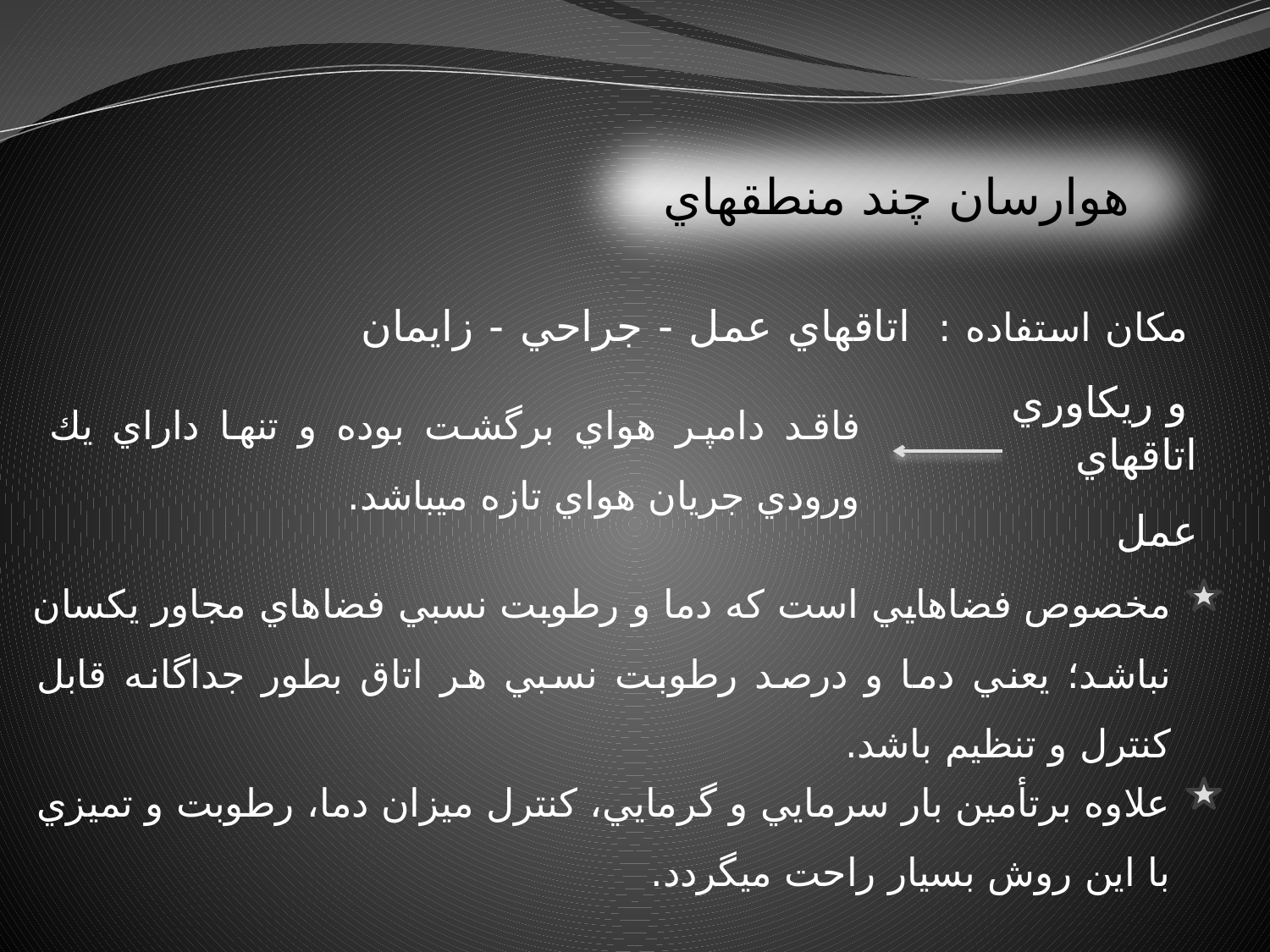

هوارسان چند منطقه‏اي
مكان استفاده :  اتاق‏هاي عمل - جراحي - زايمان و ريكاوري
فاقد دامپر هواي برگشت بوده و تنها داراي يك ورودي جريان هواي تازه مي‏باشد.
اتاق‏هاي عمل
مخصوص فضاهايي است كه دما و رطوبت نسبي فضاهاي مجاور يكسان نباشد؛ يعني دما و درصد رطوبت نسبي هر اتاق بطور جداگانه قابل كنترل و تنظيم باشد.

علاوه برتأمين بار سرمايي و گرمايي، كنترل ميزان دما، رطوبت و تميزي با اين روش بسيار راحت مي‏گردد.